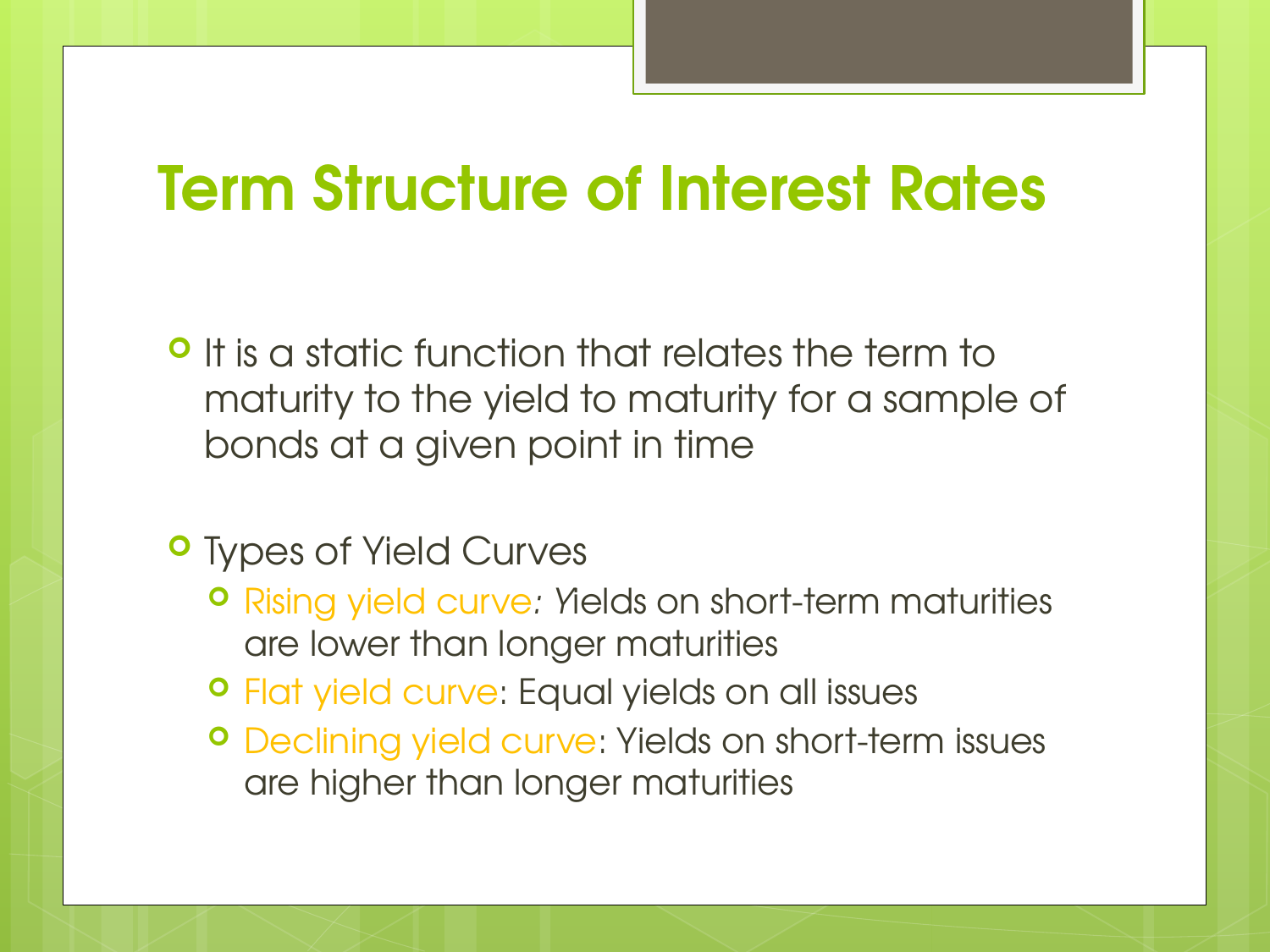

# Term Structure of Interest Rates
It is a static function that relates the term to maturity to the yield to maturity for a sample of bonds at a given point in time

Types of Yield Curves
Rising yield curve: Yields on short-term maturities are lower than longer maturities
Flat yield curve: Equal yields on all issues
Declining yield curve: Yields on short-term issues are higher than longer maturities